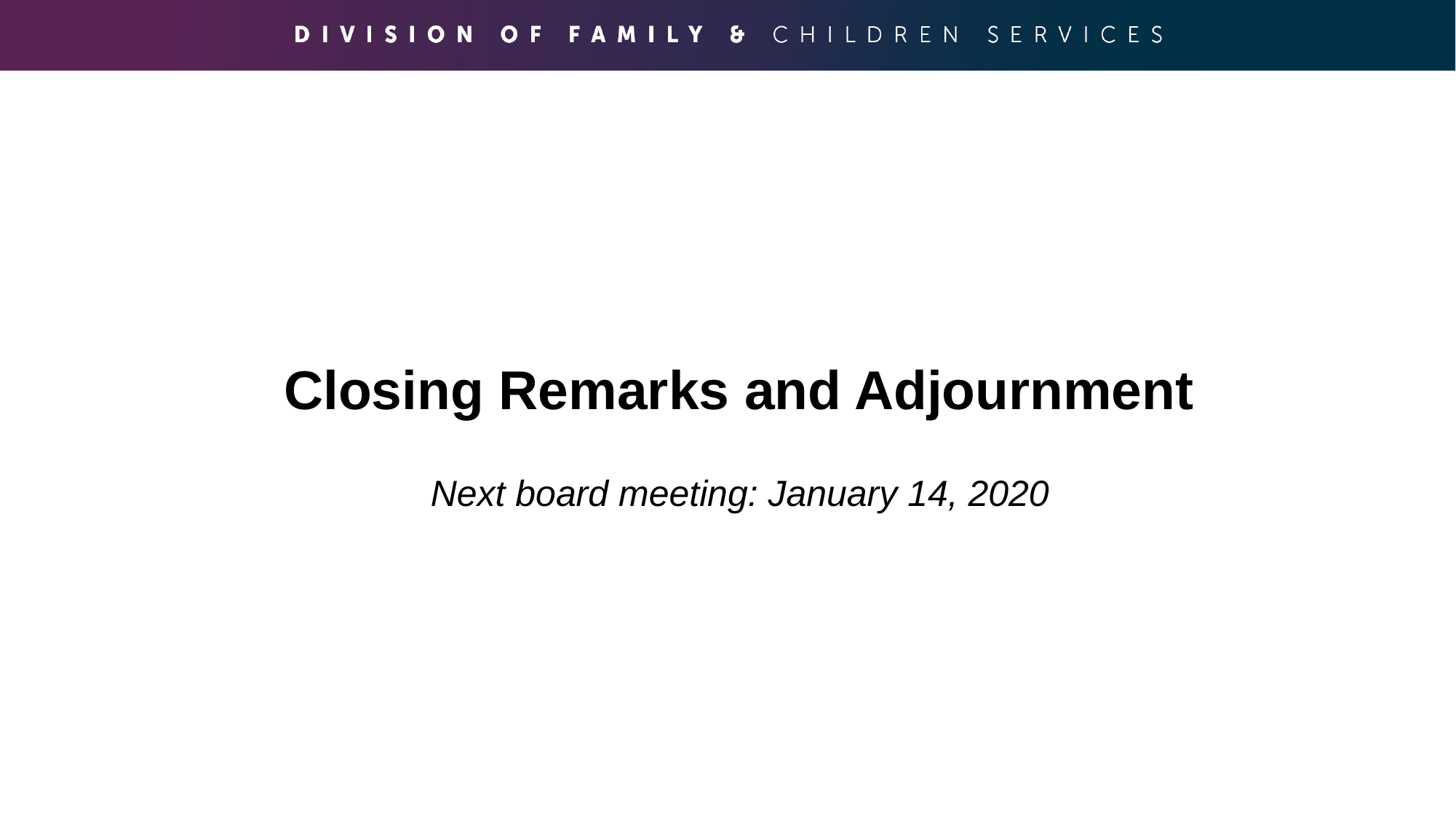

Closing Remarks and Adjournment
Next board meeting: January 14, 2020